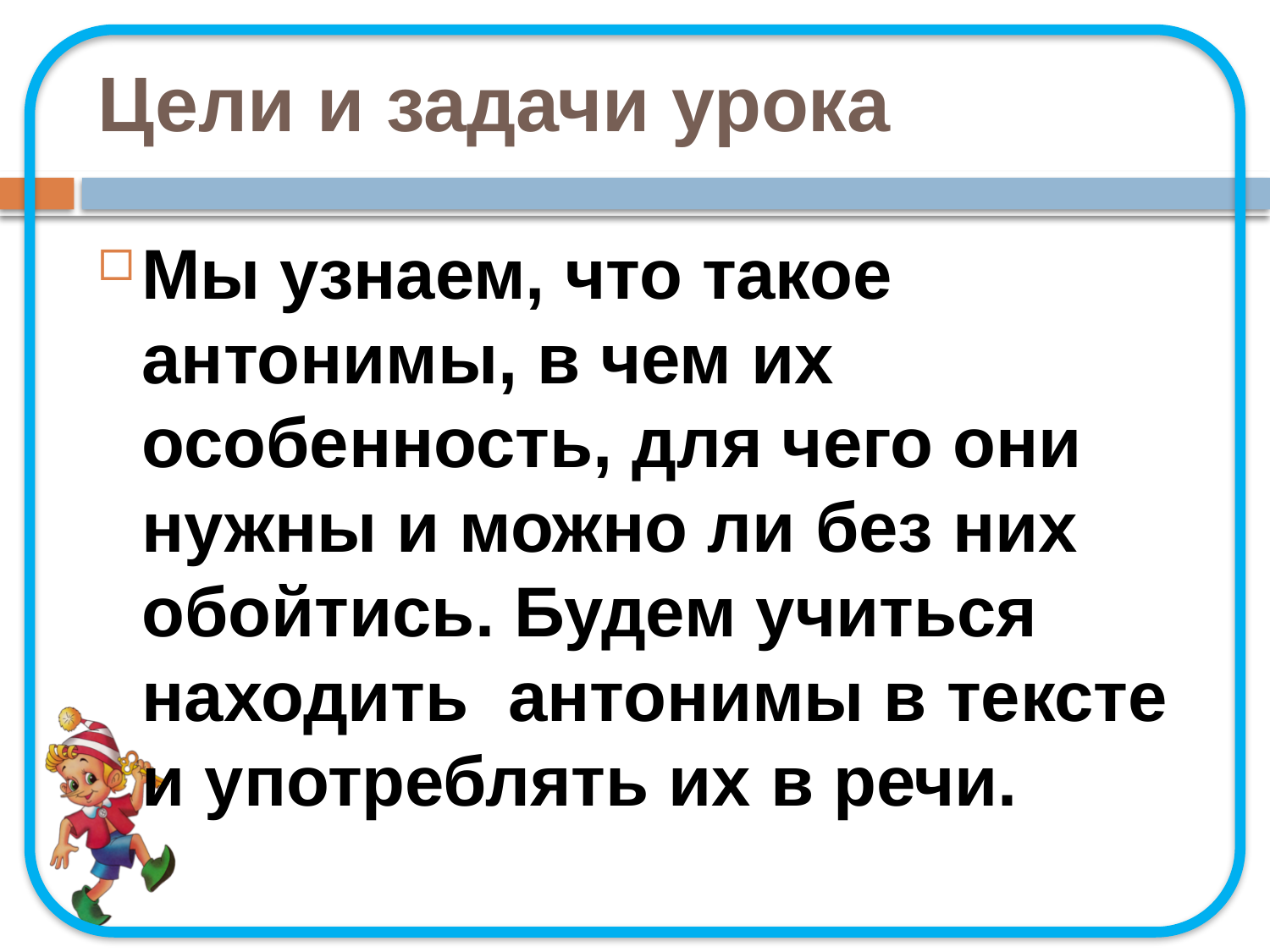

# Цели и задачи урока
Мы узнаем, что такое антонимы, в чем их особенность, для чего они нужны и можно ли без них обойтись. Будем учиться находить  антонимы в тексте и употреблять их в речи.